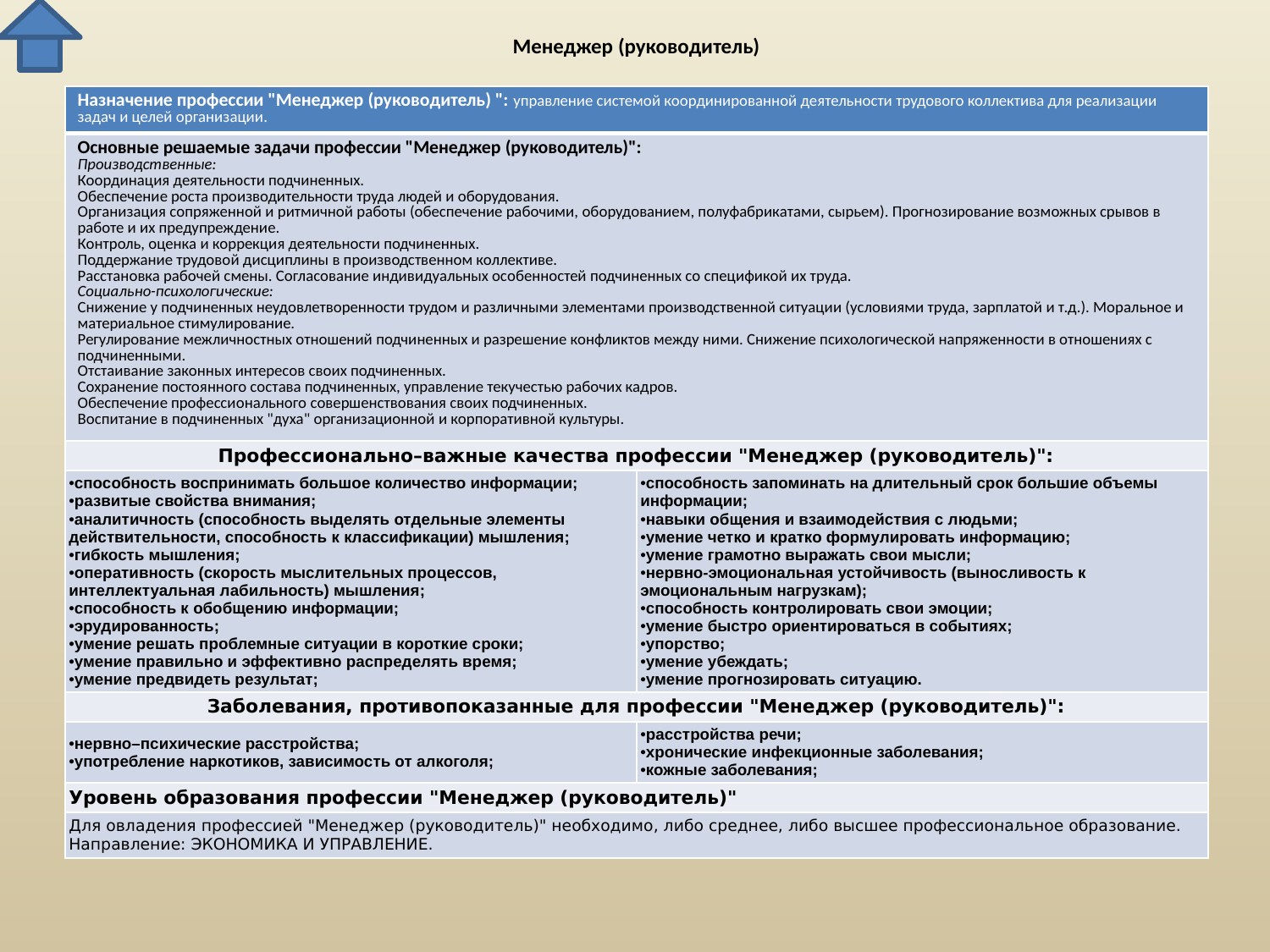

# Менеджер (руководитель)
| Назначение профессии "Менеджер (руководитель) ": управление системой координированной деятельности трудового коллектива для реализации задач и целей организации. |  |
| --- | --- |
| Основные решаемые задачи профессии "Менеджер (руководитель)": Производственные: Координация деятельности подчиненных. Обеспечение роста производительности труда людей и оборудования. Организация сопряженной и ритмичной работы (обеспечение рабочими, оборудованием, полуфабрикатами, сырьем). Прогнозирование возможных срывов в работе и их предупреждение. Контроль, оценка и коррекция деятельности подчиненных. Поддержание трудовой дисциплины в производственном коллективе. Расстановка рабочей смены. Согласование индивидуальных особенностей подчиненных со спецификой их труда. Социально-психологические: Снижение у подчиненных неудовлетворенности трудом и различными элементами производственной ситуации (условиями труда, зарплатой и т.д.). Моральное и материальное стимулирование. Регулирование межличностных отношений подчиненных и разрешение конфликтов между ними. Снижение психологической напряженности в отношениях с подчиненными. Отстаивание законных интересов своих подчиненных. Сохранение постоянного состава подчиненных, управление текучестью рабочих кадров. Обеспечение профессионального совершенствования своих подчиненных. Воспитание в подчиненных "духа" организационной и корпоративной культуры. |  |
| Профессионально–важные качества профессии "Менеджер (руководитель)": |  |
| способность воспринимать большое количество информации; развитые свойства внимания; аналитичность (способность выделять отдельные элементы действительности, способность к классификации) мышления; гибкость мышления; оперативность (скорость мыслительных процессов, интеллектуальная лабильность) мышления; способность к обобщению информации; эрудированность; умение решать проблемные ситуации в короткие сроки; умение правильно и эффективно распределять время; умение предвидеть результат; | способность запоминать на длительный срок большие объемы информации; навыки общения и взаимодействия с людьми; умение четко и кратко формулировать информацию; умение грамотно выражать свои мысли; нервно-эмоциональная устойчивость (выносливость к эмоциональным нагрузкам); способность контролировать свои эмоции; умение быстро ориентироваться в событиях; упорство; умение убеждать; умение прогнозировать ситуацию. |
| Заболевания, противопоказанные для профессии "Менеджер (руководитель)": |  |
| нервно–психические расстройства; употребление наркотиков, зависимость от алкоголя; | расстройства речи; хронические инфекционные заболевания; кожные заболевания; |
| Уровень образования профессии "Менеджер (руководитель)" |  |
| Для овладения профессией "Менеджер (руководитель)" необходимо, либо среднее, либо высшее профессиональное образование. Направление: ЭКОНОМИКА И УПРАВЛЕНИЕ. |  |